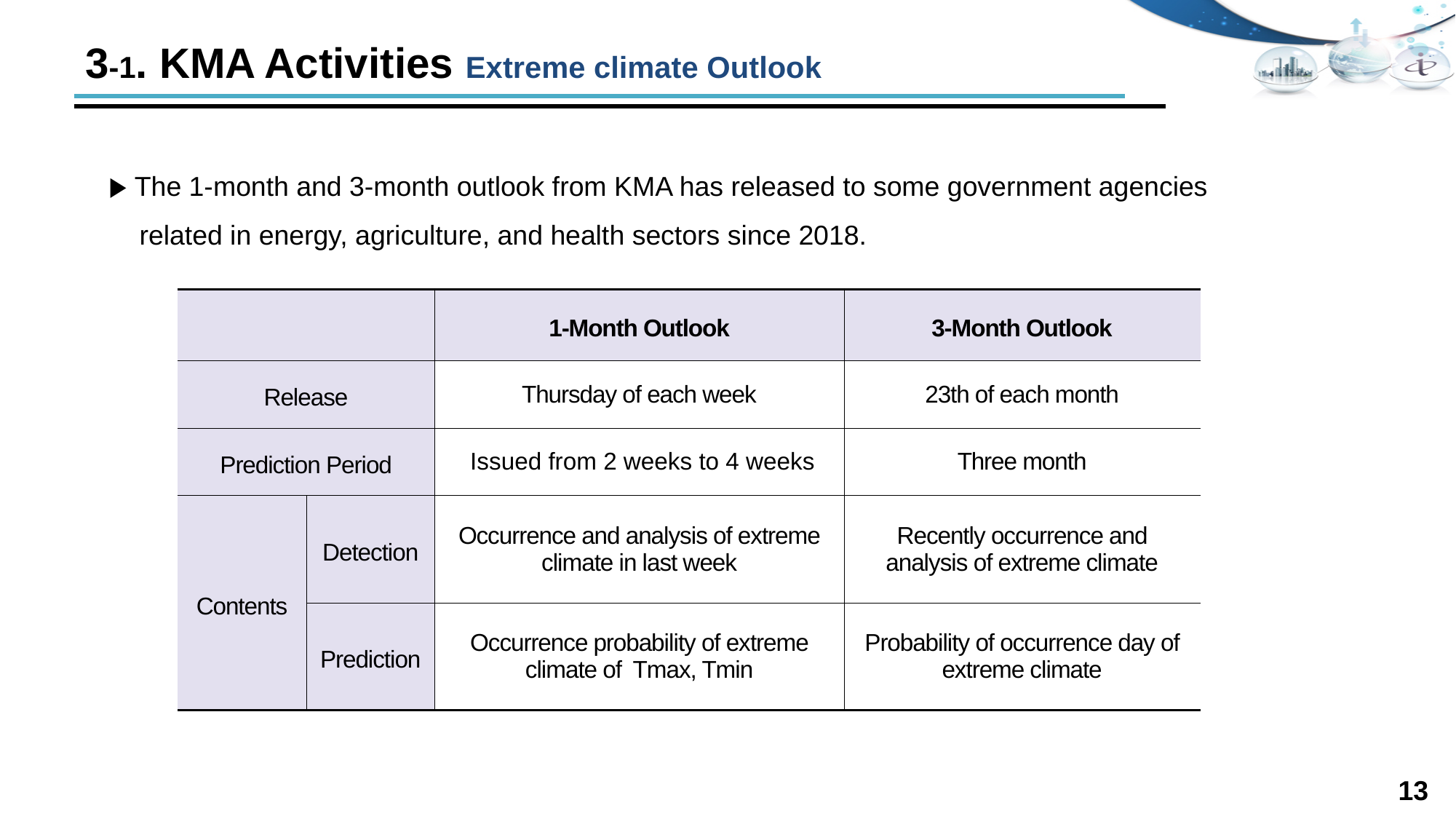

3-1. KMA Activities Extreme climate Outlook
▶ The 1-month and 3-month outlook from KMA has released to some government agencies
    related in energy, agriculture, and health sectors since 2018.

|  |  | 1-Month Outlook | 3-Month Outlook |
| --- | --- | --- | --- |
| Release |  | Thursday of each week | 23th of each month |
| Prediction Period |  | Issued from 2 weeks to 4 weeks | Three month |
| Contents | Detection | Occurrence and analysis of extreme climate in last week | Recently occurrence and analysis of extreme climate |
|  | Prediction | Occurrence probability of extreme climate of Tmax, Tmin | Probability of occurrence day of extreme climate |
13